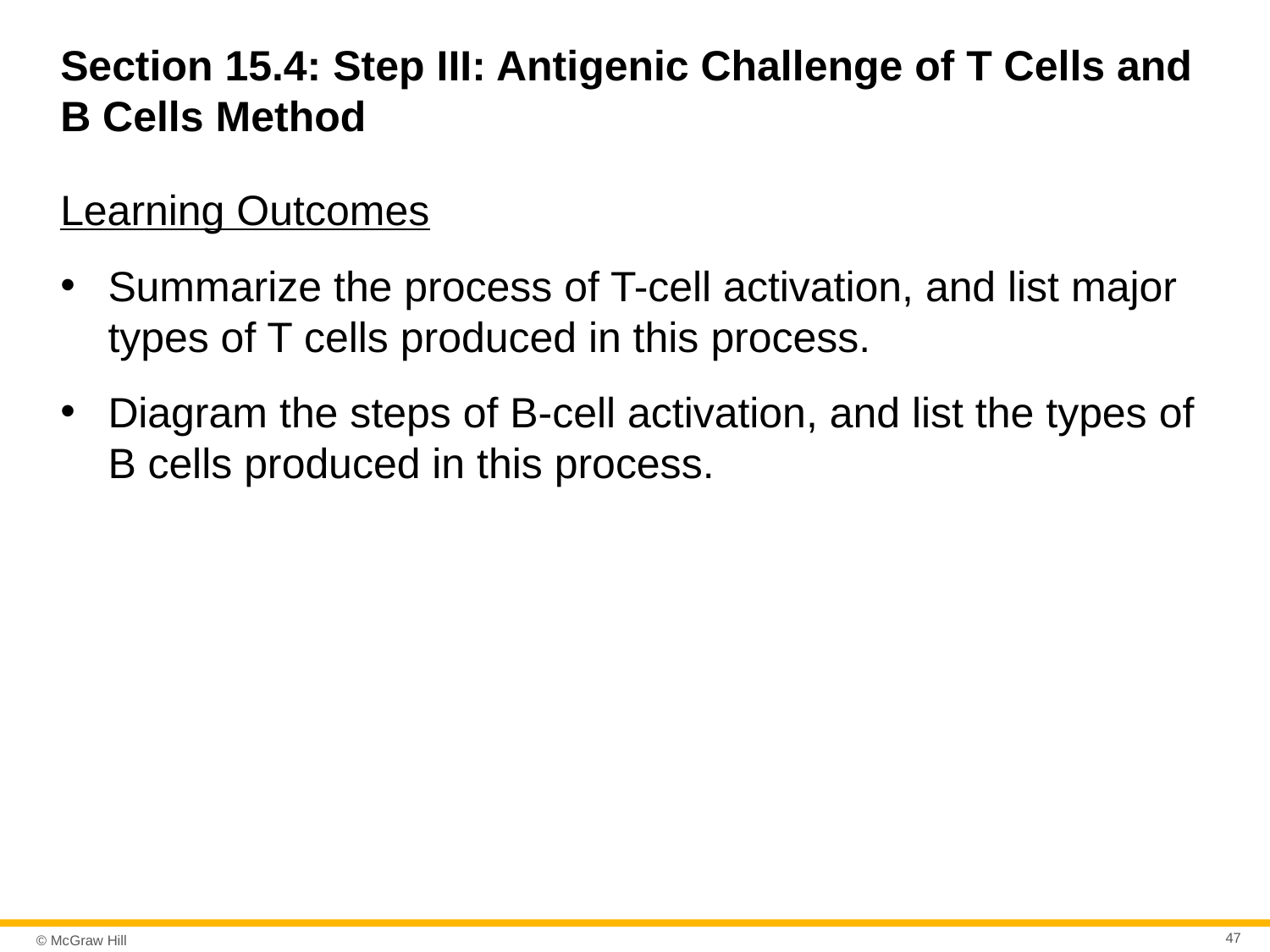

# Section 15.4: Step III: Antigenic Challenge of T Cells and B Cells Method
Learning Outcomes
Summarize the process of T-cell activation, and list major types of T cells produced in this process.
Diagram the steps of B-cell activation, and list the types of B cells produced in this process.